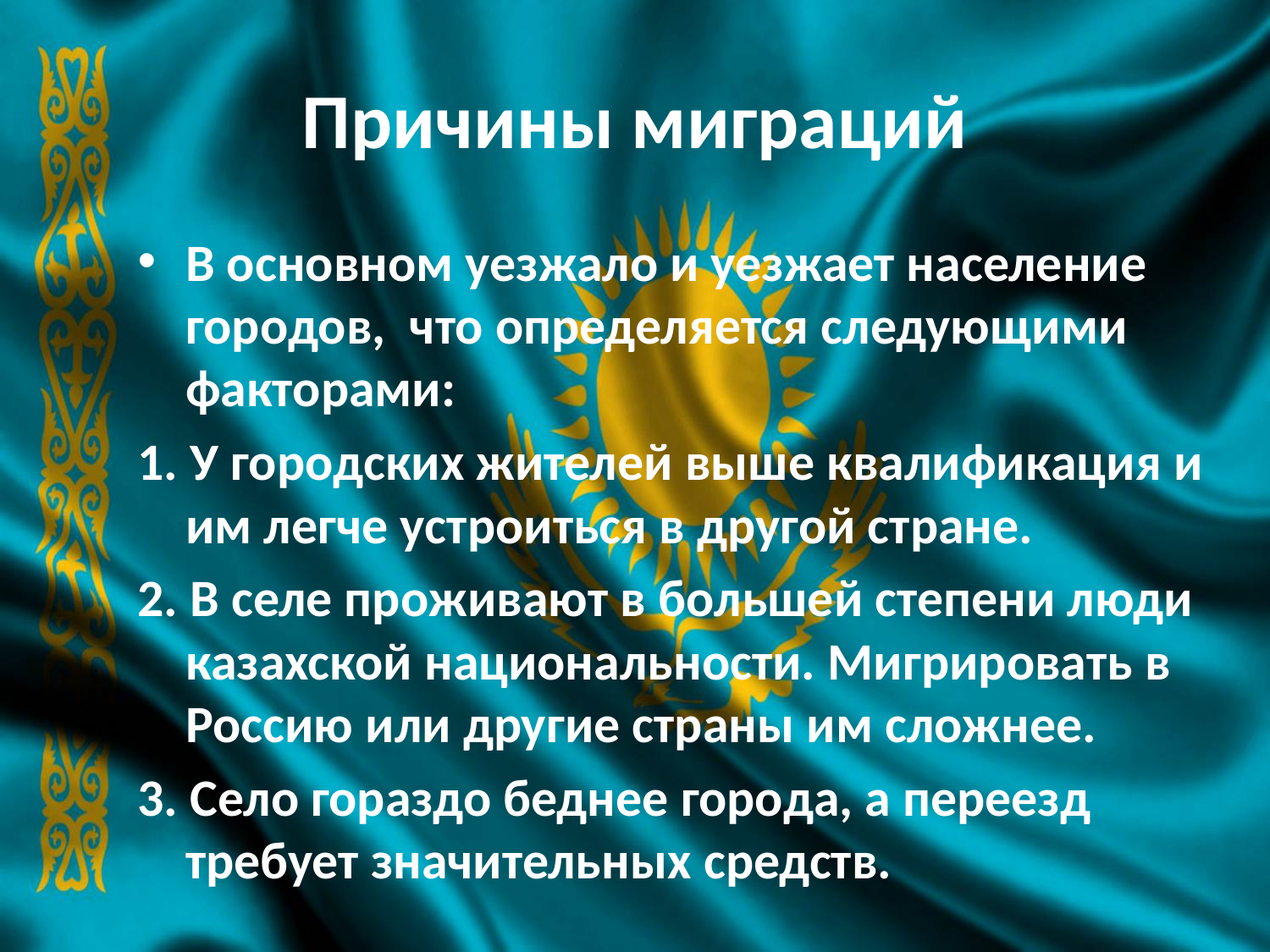

# Причины миграций
В основном уезжало и уезжает население городов,  что определяется следующими факторами:
1. У городских жителей выше квалификация и им легче устроиться в другой стране.
2. В селе проживают в большей степени люди казахской национальности. Мигрировать в Россию или другие страны им сложнее.
3. Село гораздо беднее города, а переезд требует значительных средств.